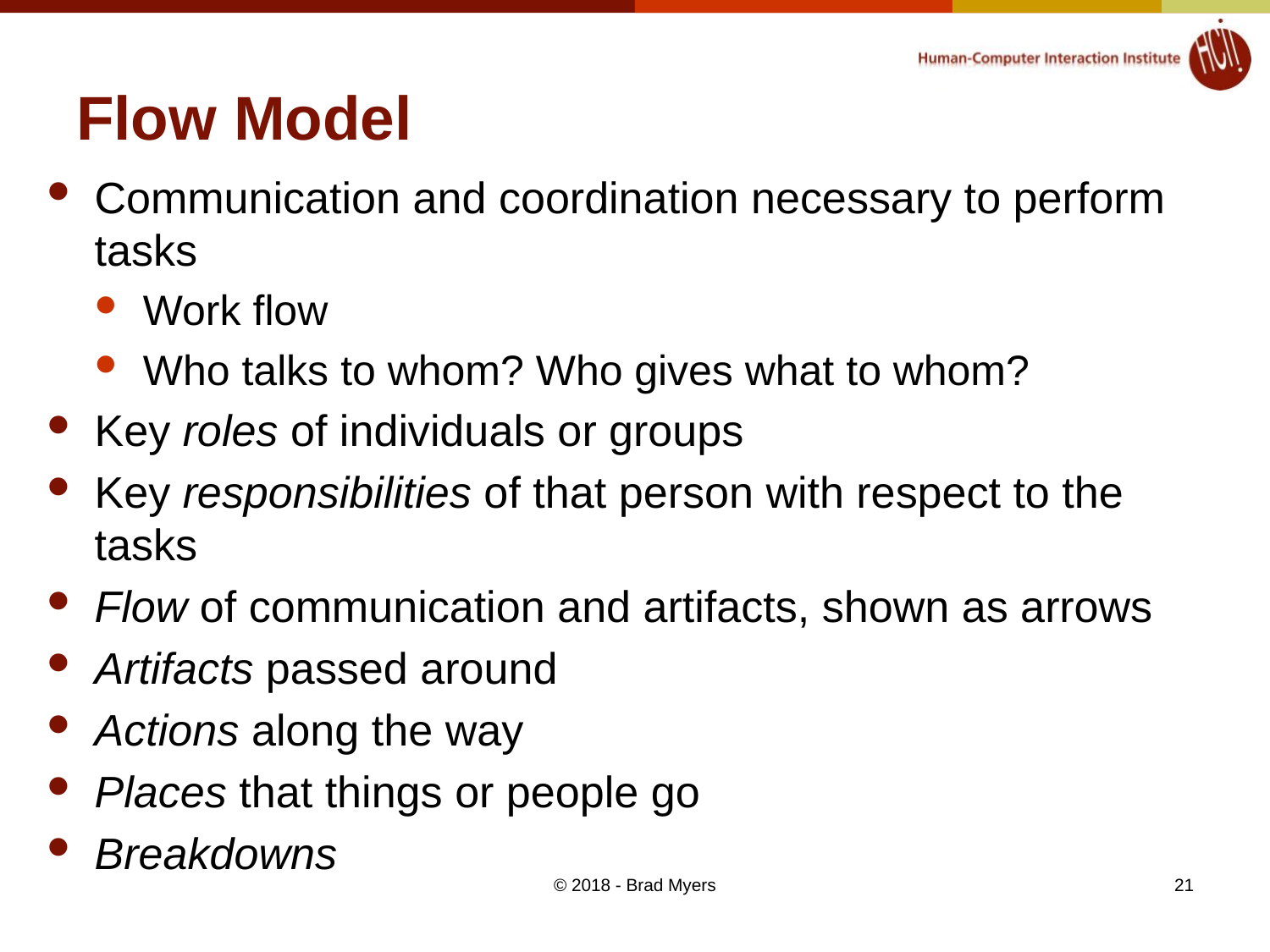

# Flow Model
Communication and coordination necessary to perform tasks
Work flow
Who talks to whom? Who gives what to whom?
Key roles of individuals or groups
Key responsibilities of that person with respect to the tasks
Flow of communication and artifacts, shown as arrows
Artifacts passed around
Actions along the way
Places that things or people go
Breakdowns
© 2018 - Brad Myers
21